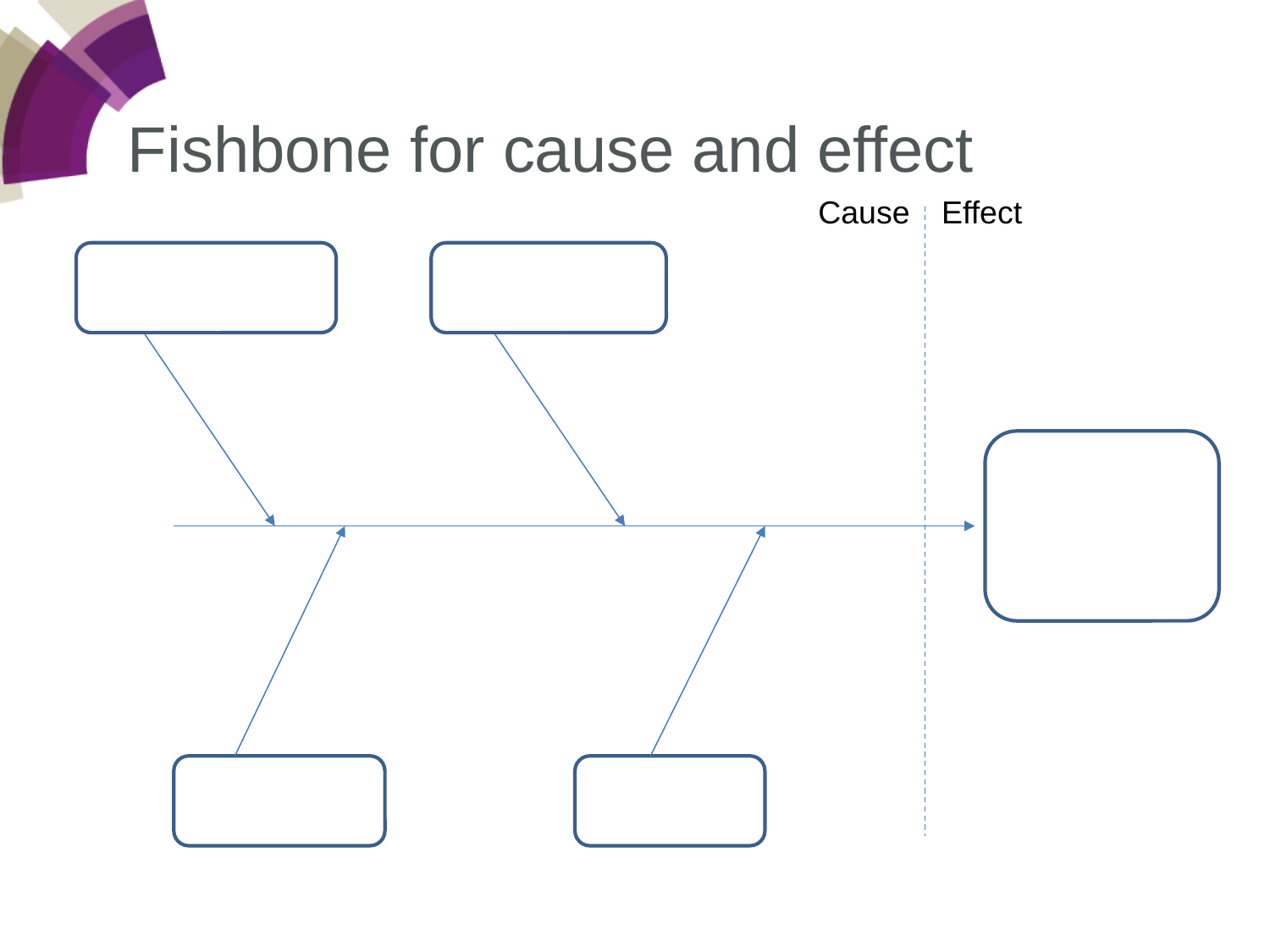

Fishbone for cause and effect
Cause
Effect